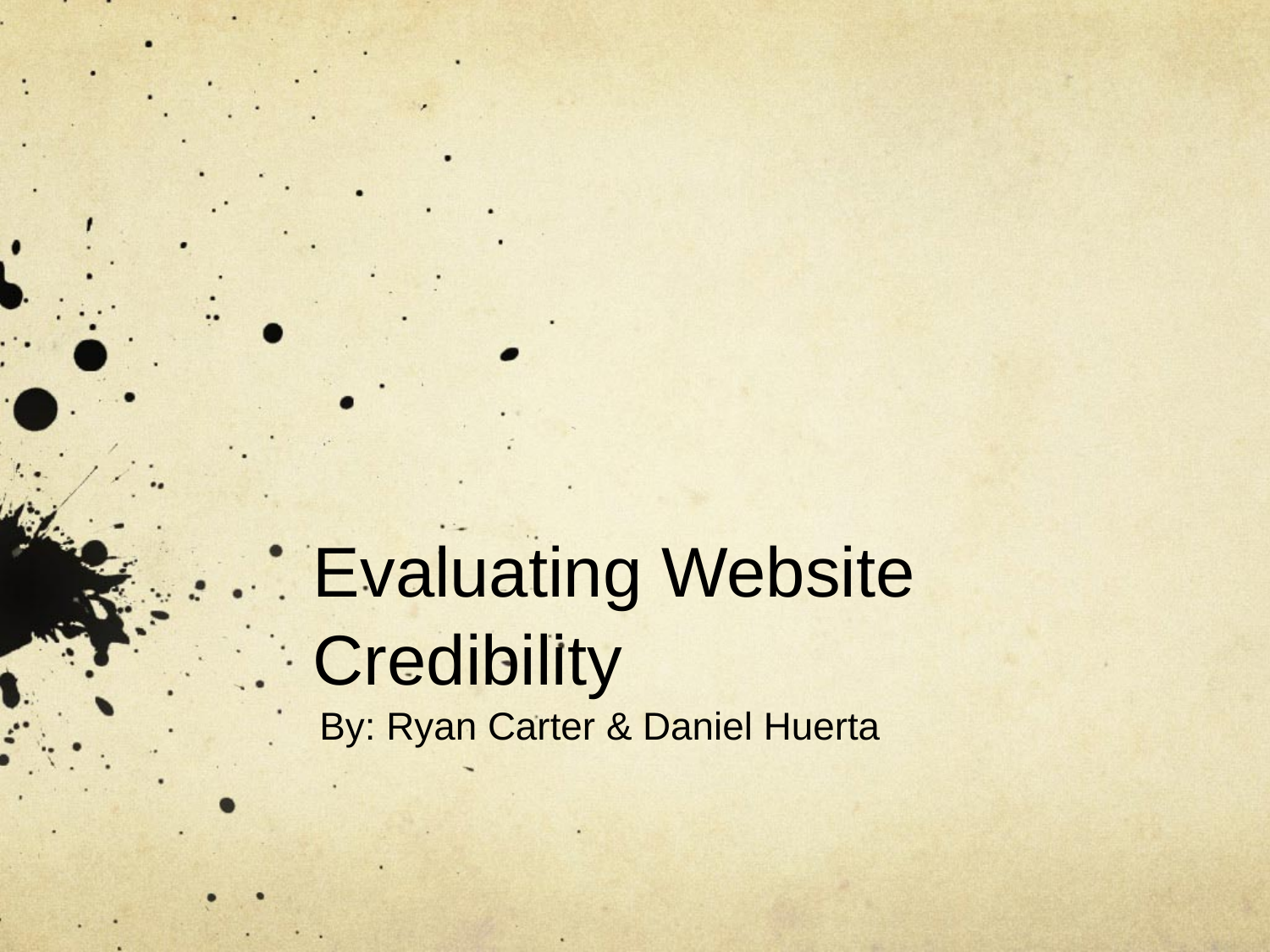

# Evaluating Website Credibility
By: Ryan Carter & Daniel Huerta